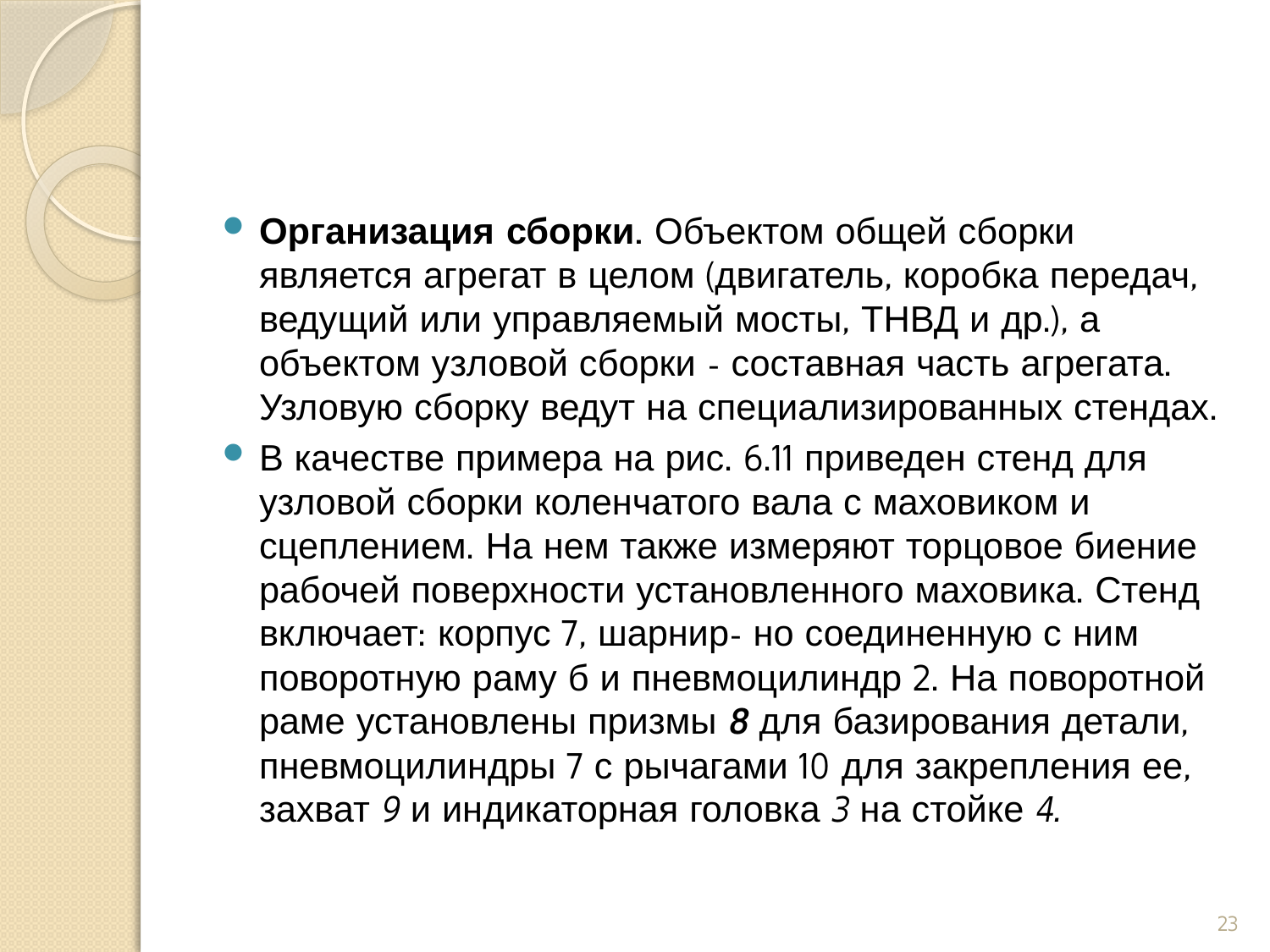

Организация сборки. Объектом общей сборки является агрегат в целом (двигатель, коробка передач, ведущий или управляемый мосты, ТНВД и др.), а объектом узловой сборки - составная часть агрегата. Узловую сборку ведут на специали­зированных стендах.
В качестве примера на рис. 6.11 приведен стенд для узловой сборки коленчатого вала с маховиком и сцеплением. На нем также измеряют торцовое биение рабочей поверхности установленного маховика. Стенд включает: корпус 7, шарнир- но соединенную с ним поворотную раму б и пневмоцилиндр 2. На поворотной раме установлены призмы 8 для базирова­ния детали, пневмоцилиндры 7 с рычагами 10 для закрепления ее, захват 9 и индикаторная головка 3 на стойке 4.

23